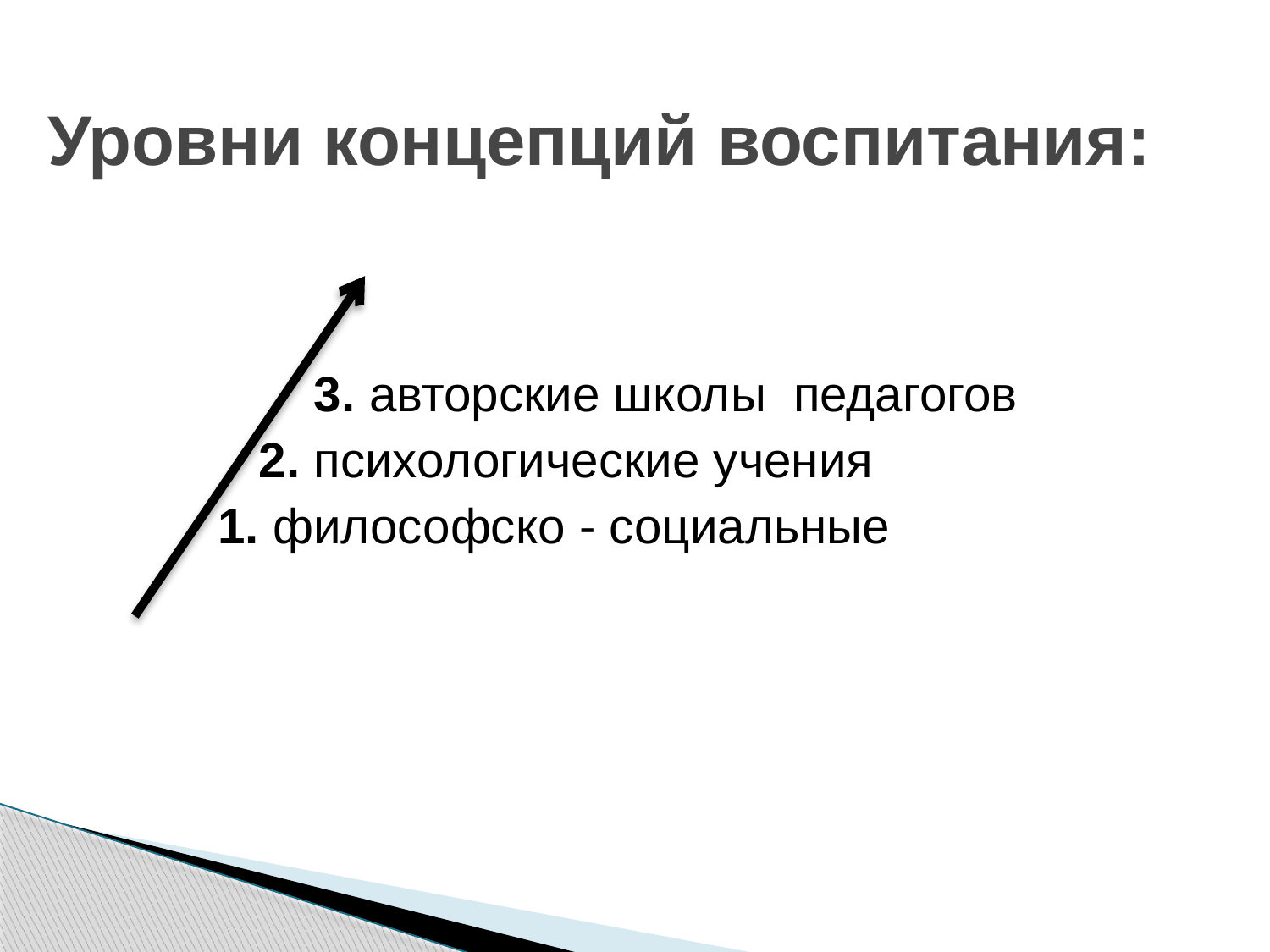

# Уровни концепций воспитания:
           3. авторские школы  педагогов
       2. психологические учения
    1. философско - социальные